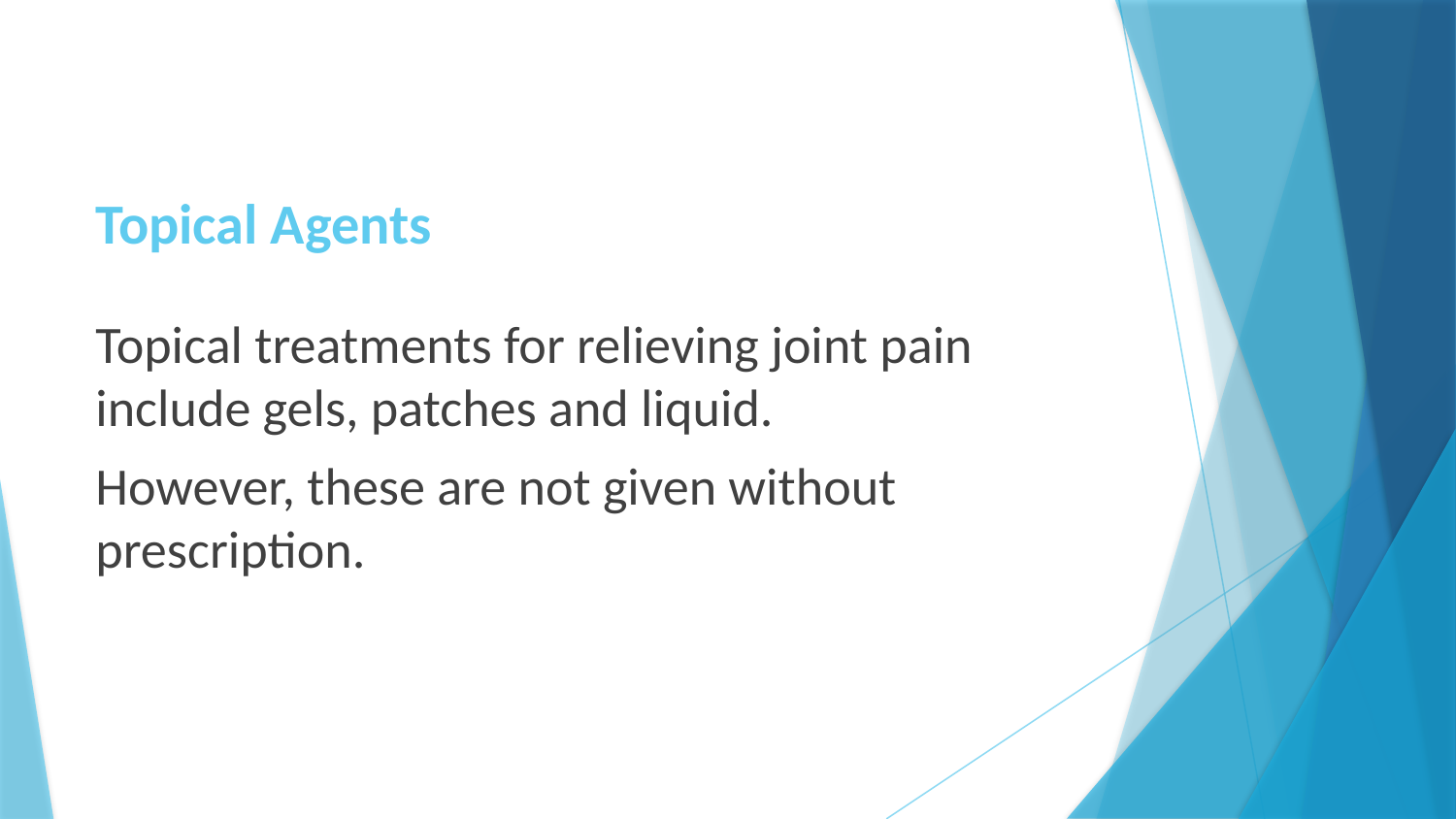

# Topical Agents
Topical treatments for relieving joint pain include gels, patches and liquid.
However, these are not given without prescription.